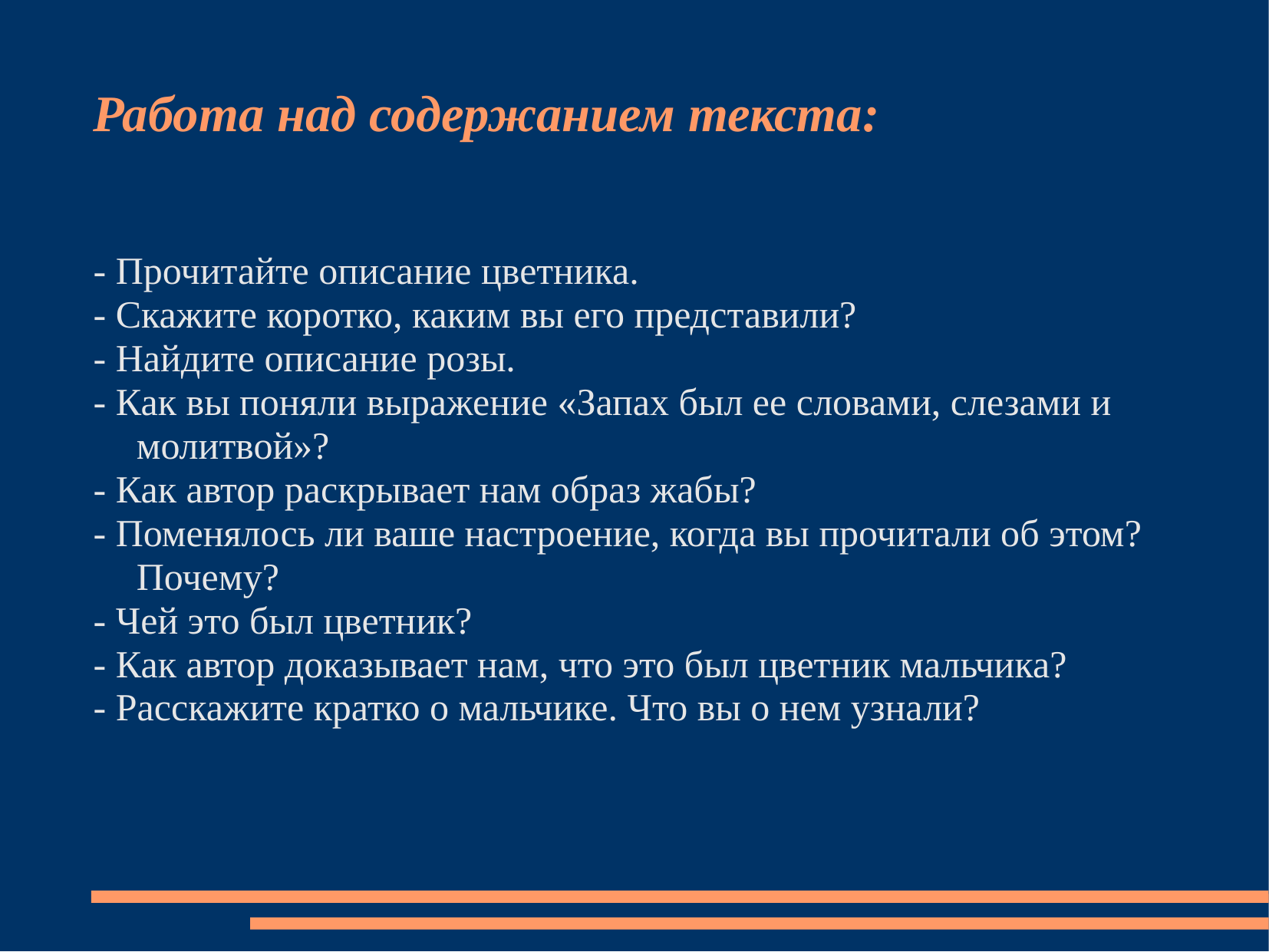

# Работа над содержанием текста:
- Прочитайте описание цветника.
- Скажите коротко, каким вы его представили?
- Найдите описание розы.
- Как вы поняли выражение «Запах был ее словами, слезами и молитвой»?
- Как автор раскрывает нам образ жабы?
- Поменялось ли ваше настроение, когда вы прочитали об этом? Почему?
- Чей это был цветник?
- Как автор доказывает нам, что это был цветник мальчика?
- Расскажите кратко о мальчике. Что вы о нем узнали?